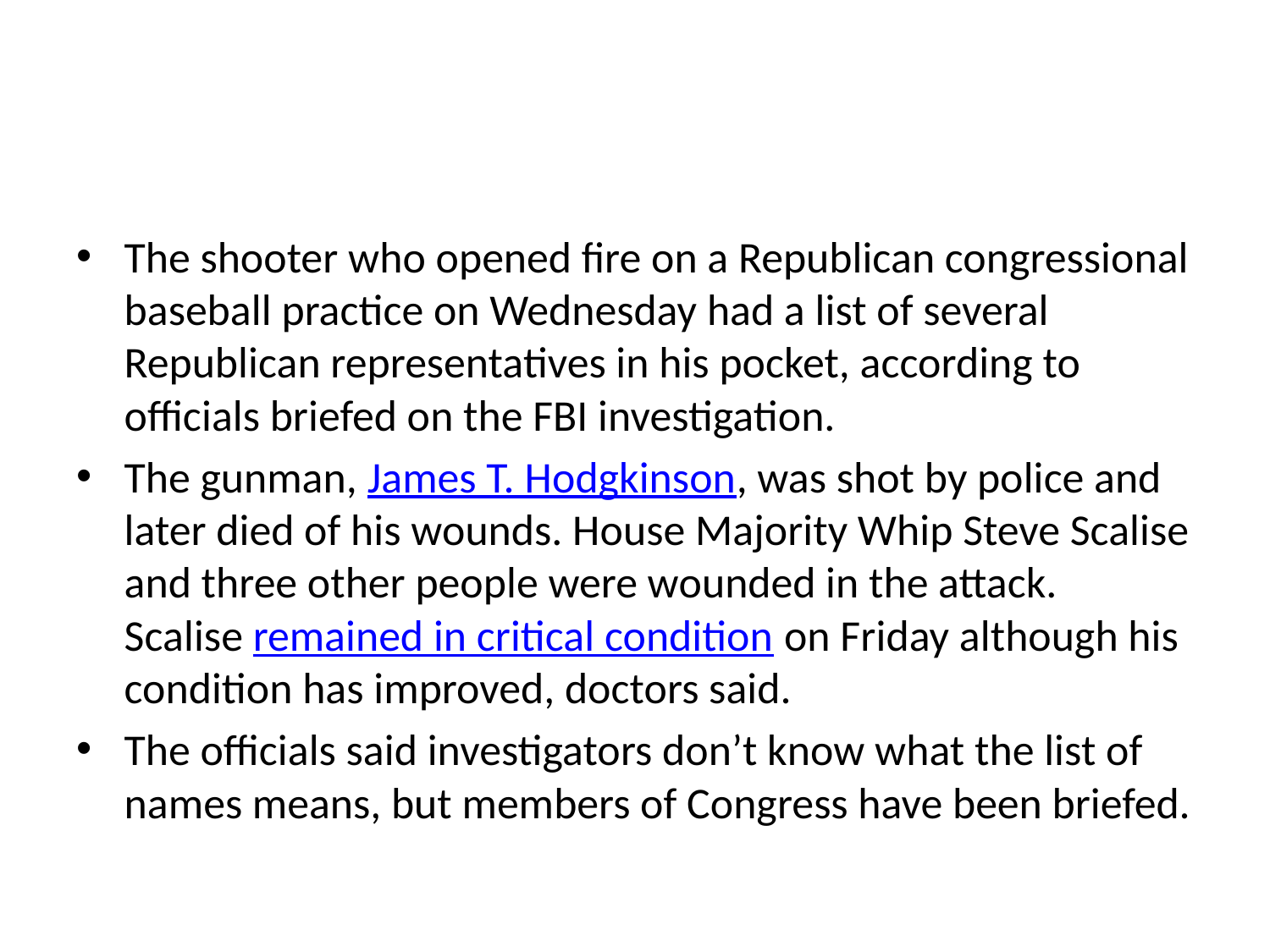

#
The shooter who opened fire on a Republican congressional baseball practice on Wednesday had a list of several Republican representatives in his pocket, according to officials briefed on the FBI investigation.
The gunman, James T. Hodgkinson, was shot by police and later died of his wounds. House Majority Whip Steve Scalise and three other people were wounded in the attack. Scalise remained in critical condition on Friday although his condition has improved, doctors said.
The officials said investigators don’t know what the list of names means, but members of Congress have been briefed.